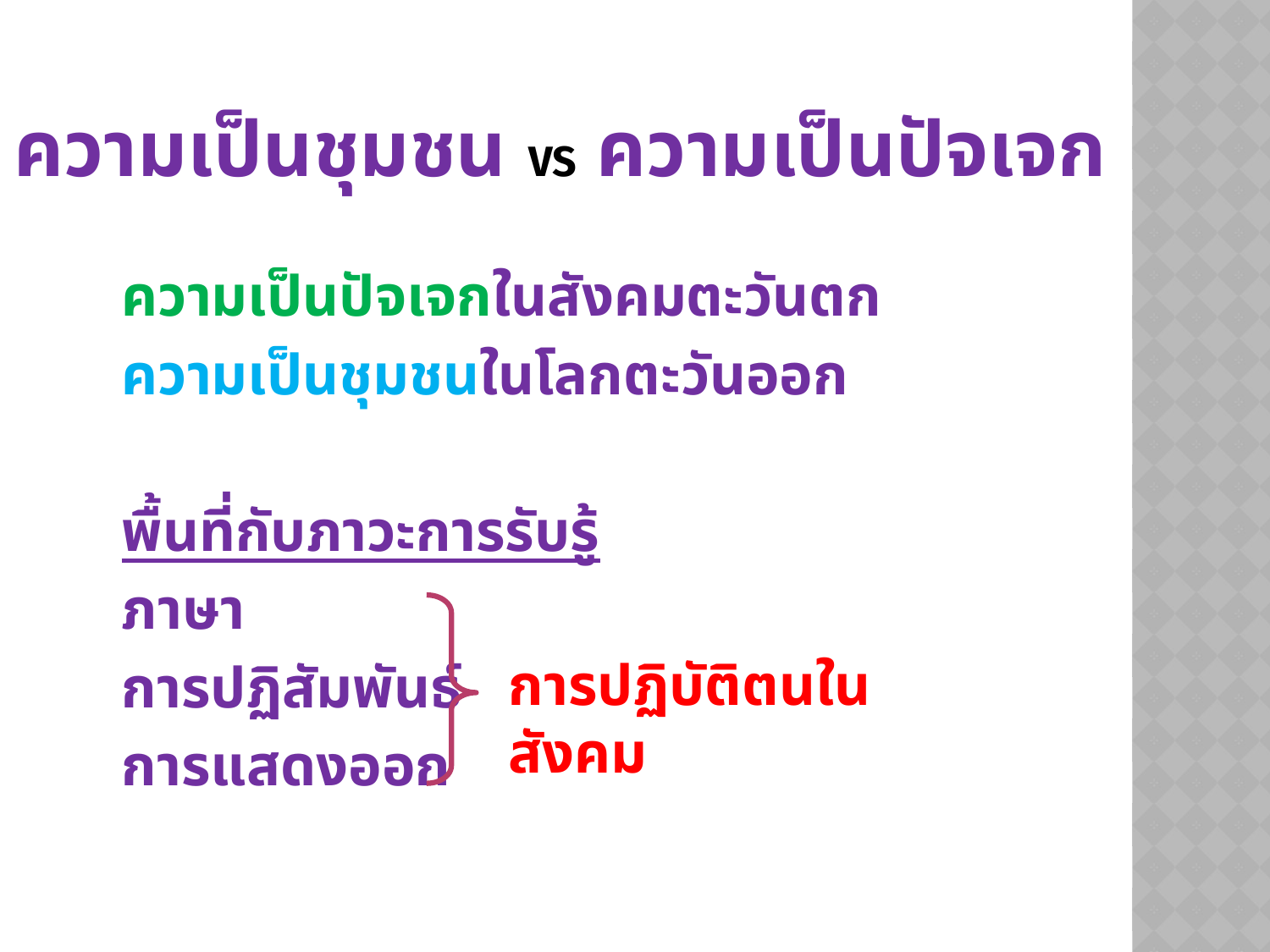

# ความเป็นชุมชน  VS  ความเป็นปัจเจก
ความเป็นปัจเจกในสังคมตะวันตก
ความเป็นชุมชนในโลกตะวันออก

พื้นที่กับภาวะการรับรู้
ภาษา
การปฏิสัมพันธ์
การแสดงออก

การปฏิบัติตนในสังคม